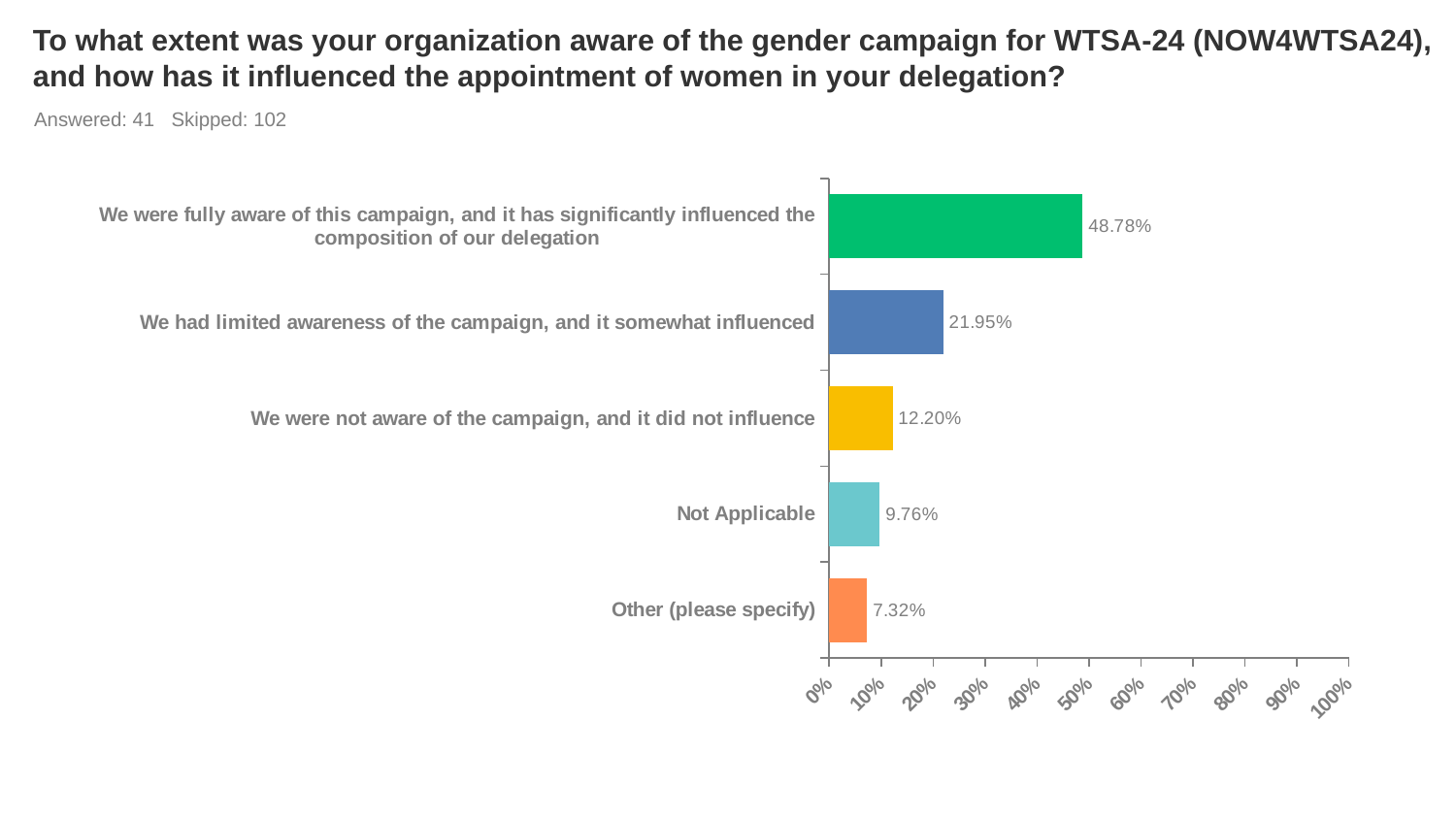

# To what extent was your organization aware of the gender campaign for WTSA-24 (NOW4WTSA24), and how has it influenced the appointment of women in your delegation?
Answered: 41   Skipped: 102

### Chart

| Category |   |
|---|---|
| We were fully aware of this campaign, and it has significantly influenced the composition of our delegation | 0.4878 |
| We had limited awareness of the campaign, and it somewhat influenced | 0.2195 |
| We were not aware of the campaign, and it did not influence | 0.122 |
| Not Applicable | 0.0976 |
| Other (please specify) | 0.0732 |